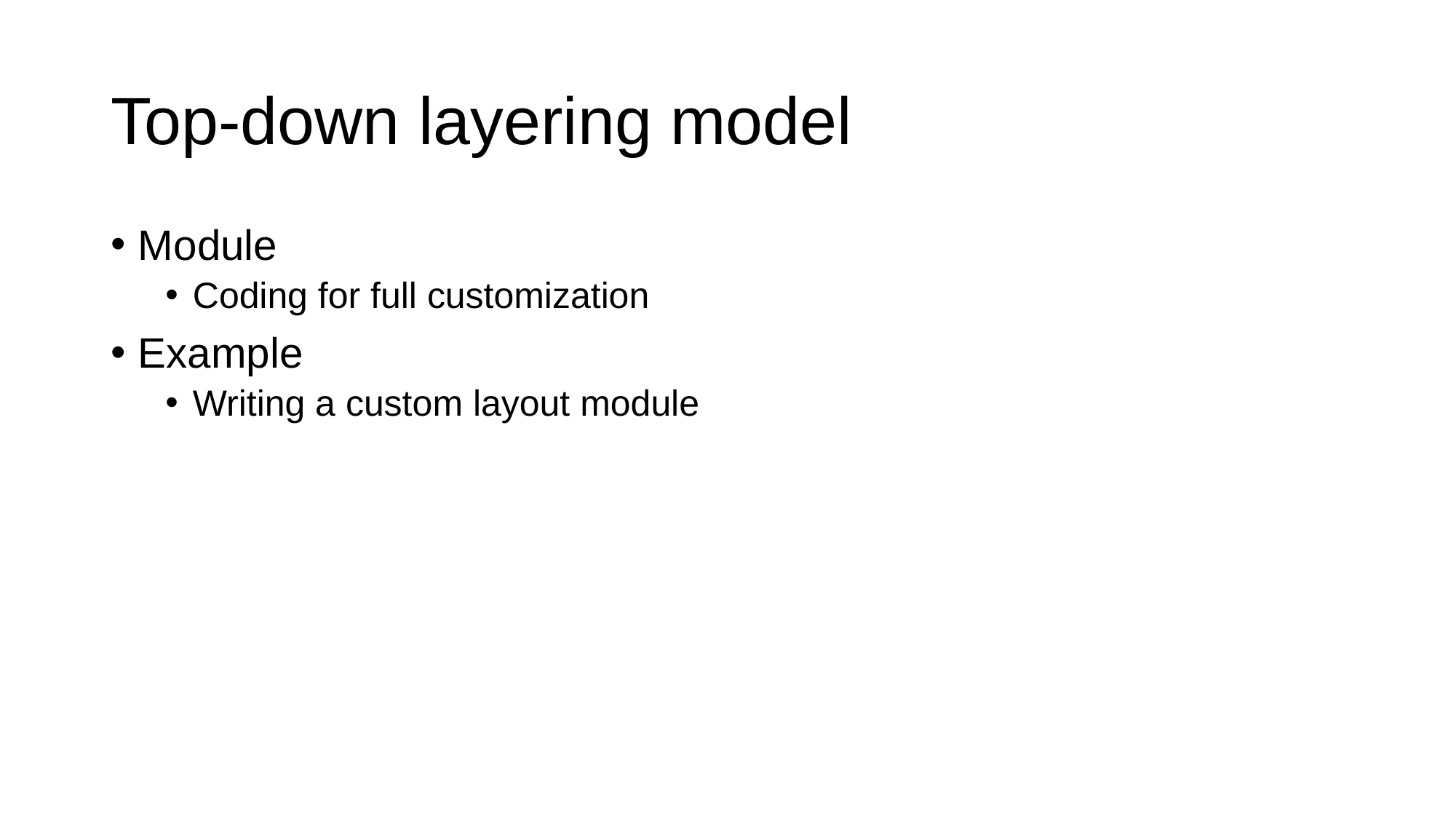

# Top-down layering model
Module
Coding for full customization
Example
Writing a custom layout module